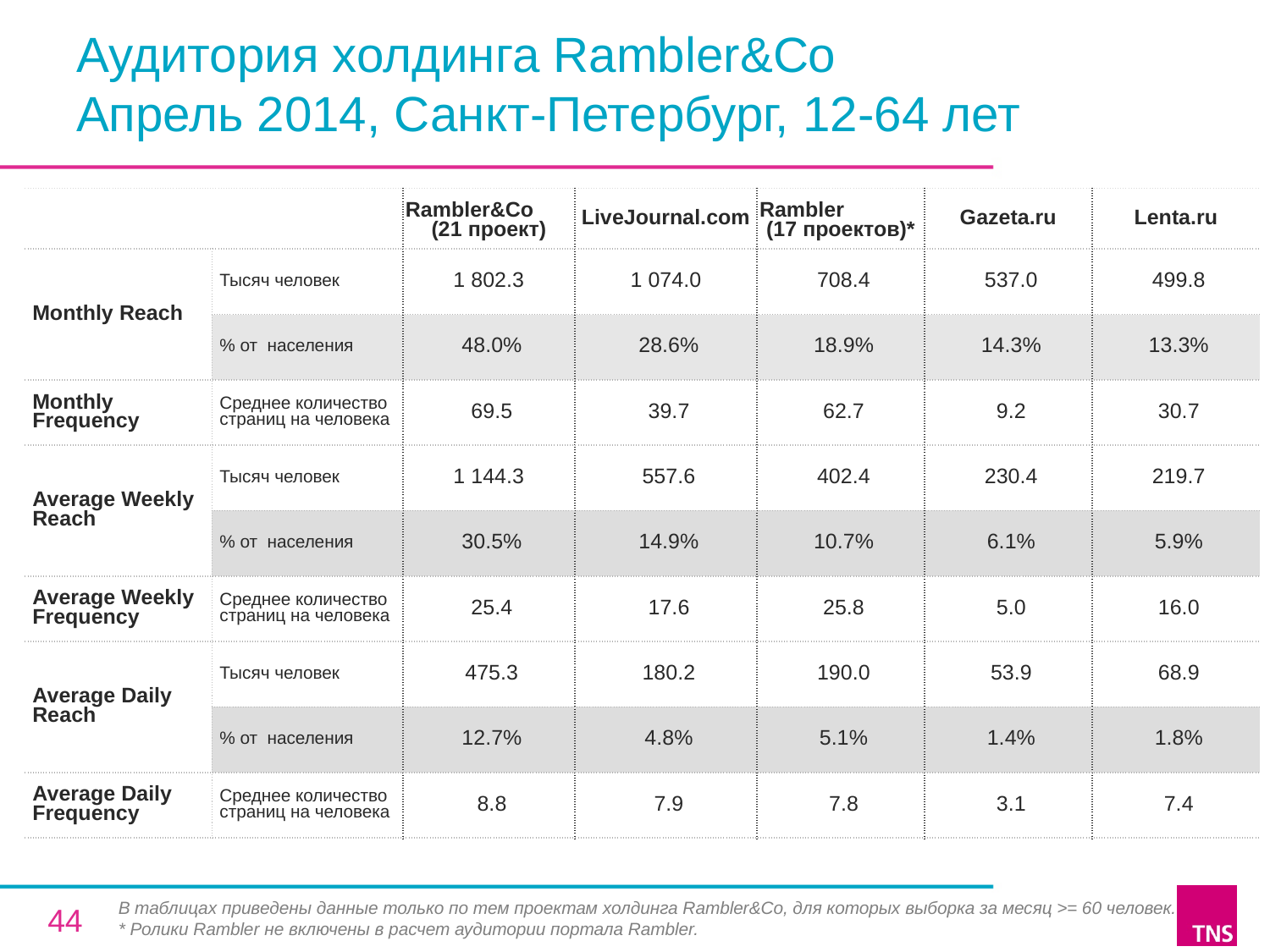

# Аудитория холдинга Rambler&Co Апрель 2014, Санкт-Петербург, 12-64 лет
|  |  | Rambler&Co (21 проект) | LiveJournal.com | Rambler (17 проектов)\* | Gazeta.ru | Lenta.ru |
| --- | --- | --- | --- | --- | --- | --- |
| Monthly Reach | Тысяч человек | 1 802.3 | 1 074.0 | 708.4 | 537.0 | 499.8 |
|  | % от населения | 48.0% | 28.6% | 18.9% | 14.3% | 13.3% |
| Monthly Frequency | Среднее количество страниц на человека | 69.5 | 39.7 | 62.7 | 9.2 | 30.7 |
| Average Weekly Reach | Тысяч человек | 1 144.3 | 557.6 | 402.4 | 230.4 | 219.7 |
|  | % от населения | 30.5% | 14.9% | 10.7% | 6.1% | 5.9% |
| Average Weekly Frequency | Среднее количество страниц на человека | 25.4 | 17.6 | 25.8 | 5.0 | 16.0 |
| Average Daily Reach | Тысяч человек | 475.3 | 180.2 | 190.0 | 53.9 | 68.9 |
|  | % от населения | 12.7% | 4.8% | 5.1% | 1.4% | 1.8% |
| Average Daily Frequency | Среднее количество страниц на человека | 8.8 | 7.9 | 7.8 | 3.1 | 7.4 |
В таблицах приведены данные только по тем проектам холдинга Rambler&Co, для которых выборка за месяц >= 60 человек.
* Ролики Rambler не включены в расчет аудитории портала Rambler.
44